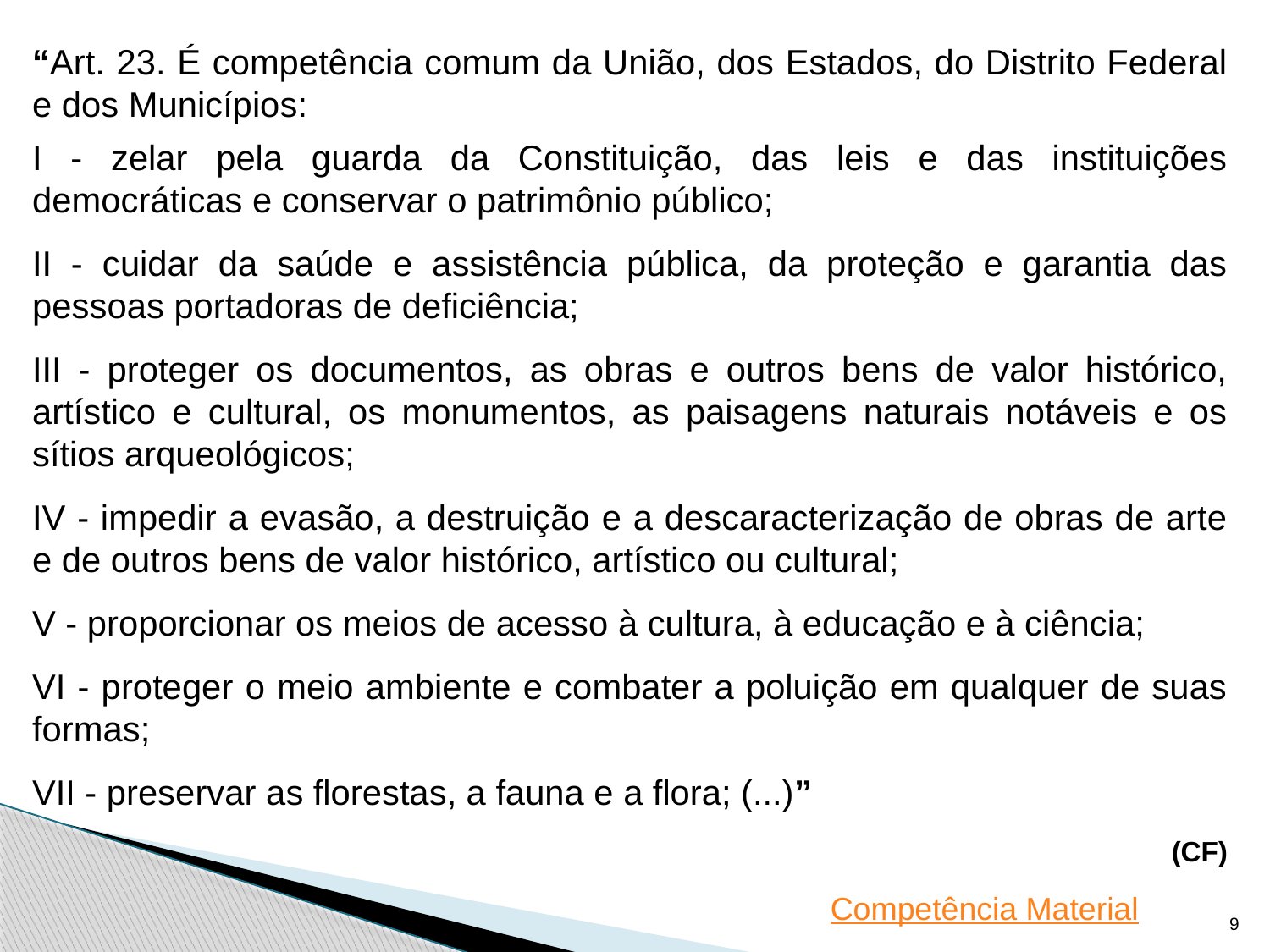

“Art. 23. É competência comum da União, dos Estados, do Distrito Federal e dos Municípios:
I - zelar pela guarda da Constituição, das leis e das instituições democráticas e conservar o patrimônio público;
II - cuidar da saúde e assistência pública, da proteção e garantia das pessoas portadoras de deficiência;
III - proteger os documentos, as obras e outros bens de valor histórico, artístico e cultural, os monumentos, as paisagens naturais notáveis e os sítios arqueológicos;
IV - impedir a evasão, a destruição e a descaracterização de obras de arte e de outros bens de valor histórico, artístico ou cultural;
V - proporcionar os meios de acesso à cultura, à educação e à ciência;
VI - proteger o meio ambiente e combater a poluição em qualquer de suas formas;
VII - preservar as florestas, a fauna e a flora; (...)”
(CF)
Competência Material
9